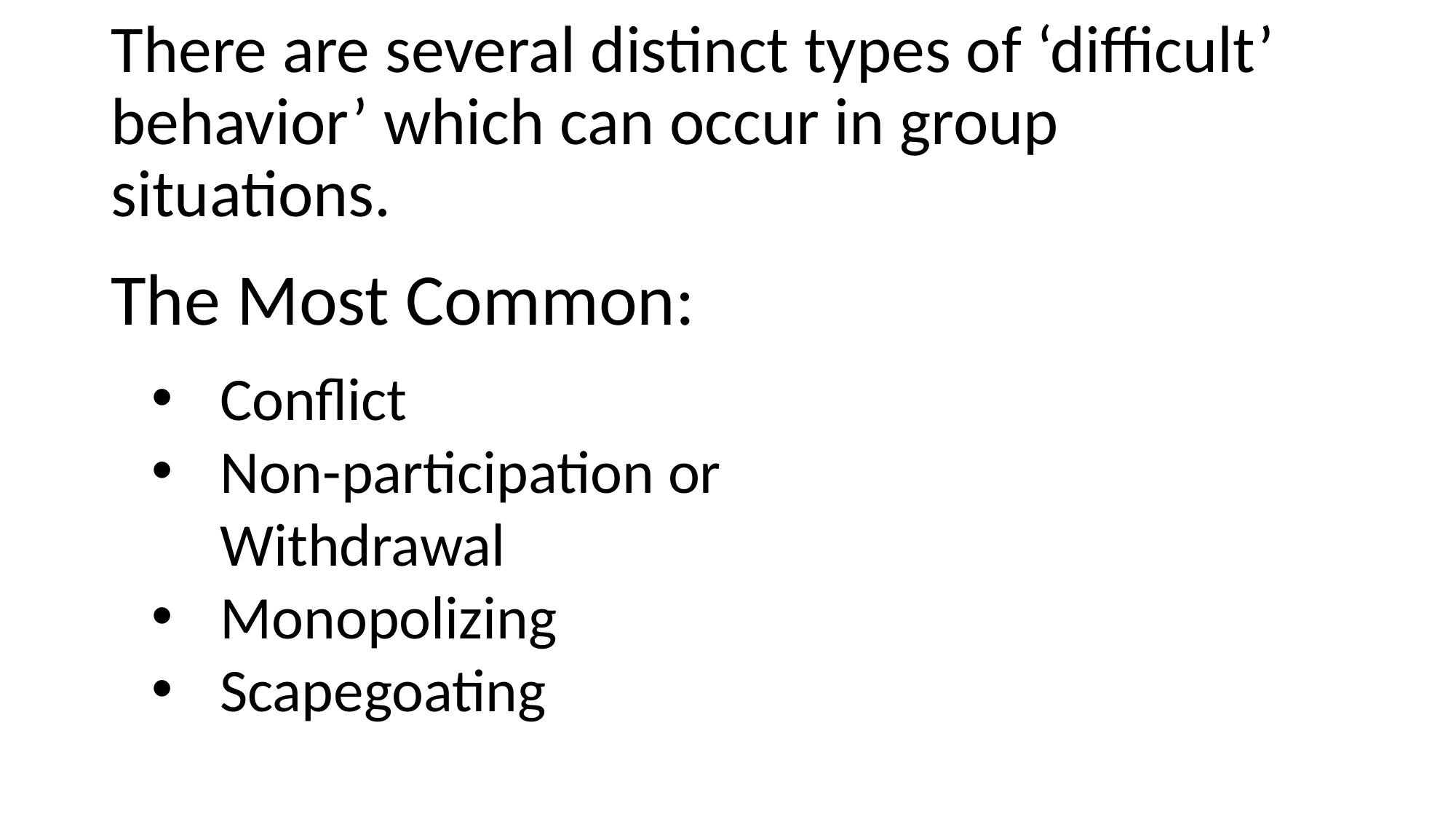

# There are several distinct types of ‘difficult’ behavior’ which can occur in group situations.
The Most Common:
Conflict
Non-participation or Withdrawal
Monopolizing
Scapegoating